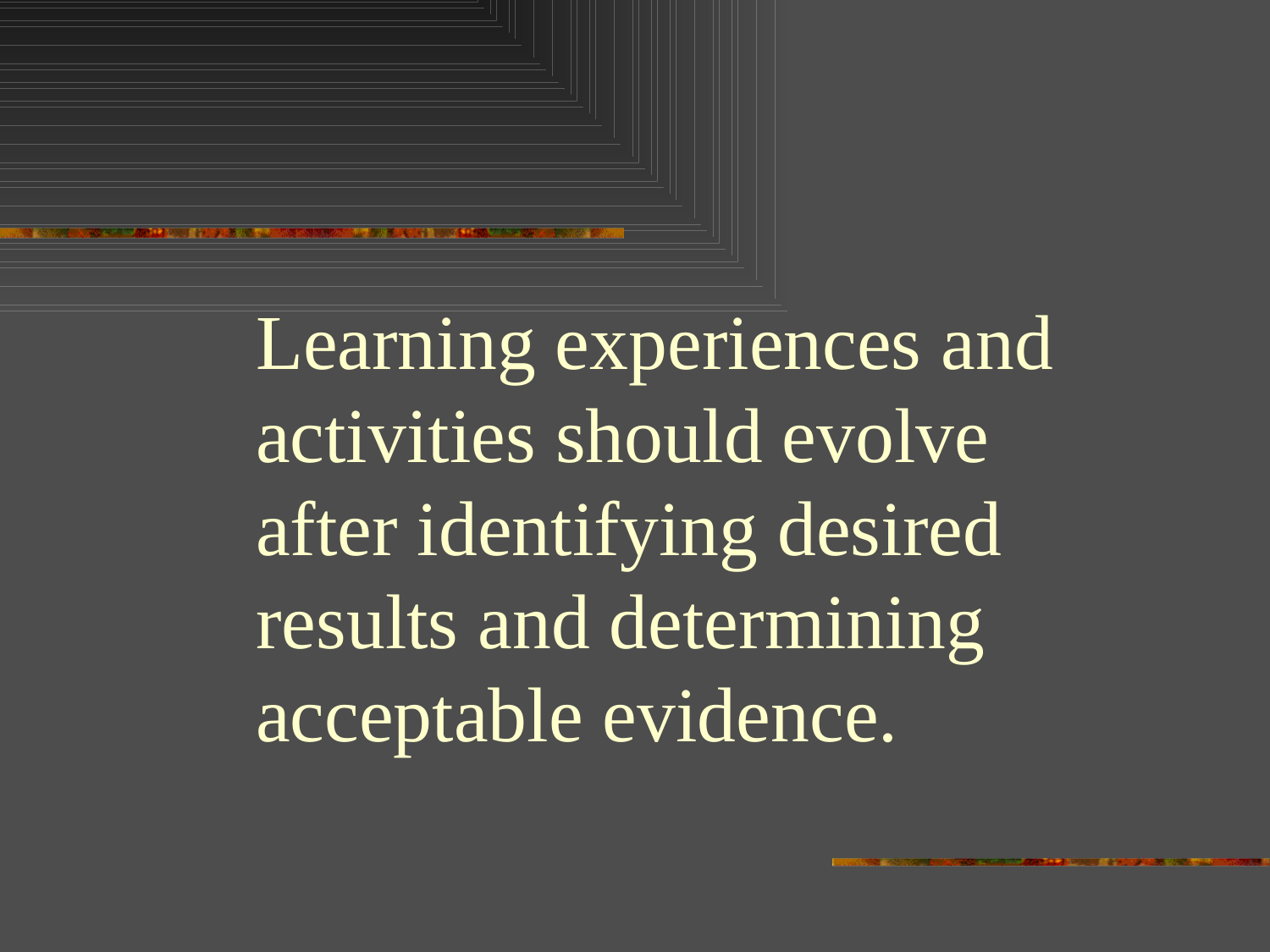

Learning experiences and activities should evolve after identifying desired results and determining acceptable evidence.